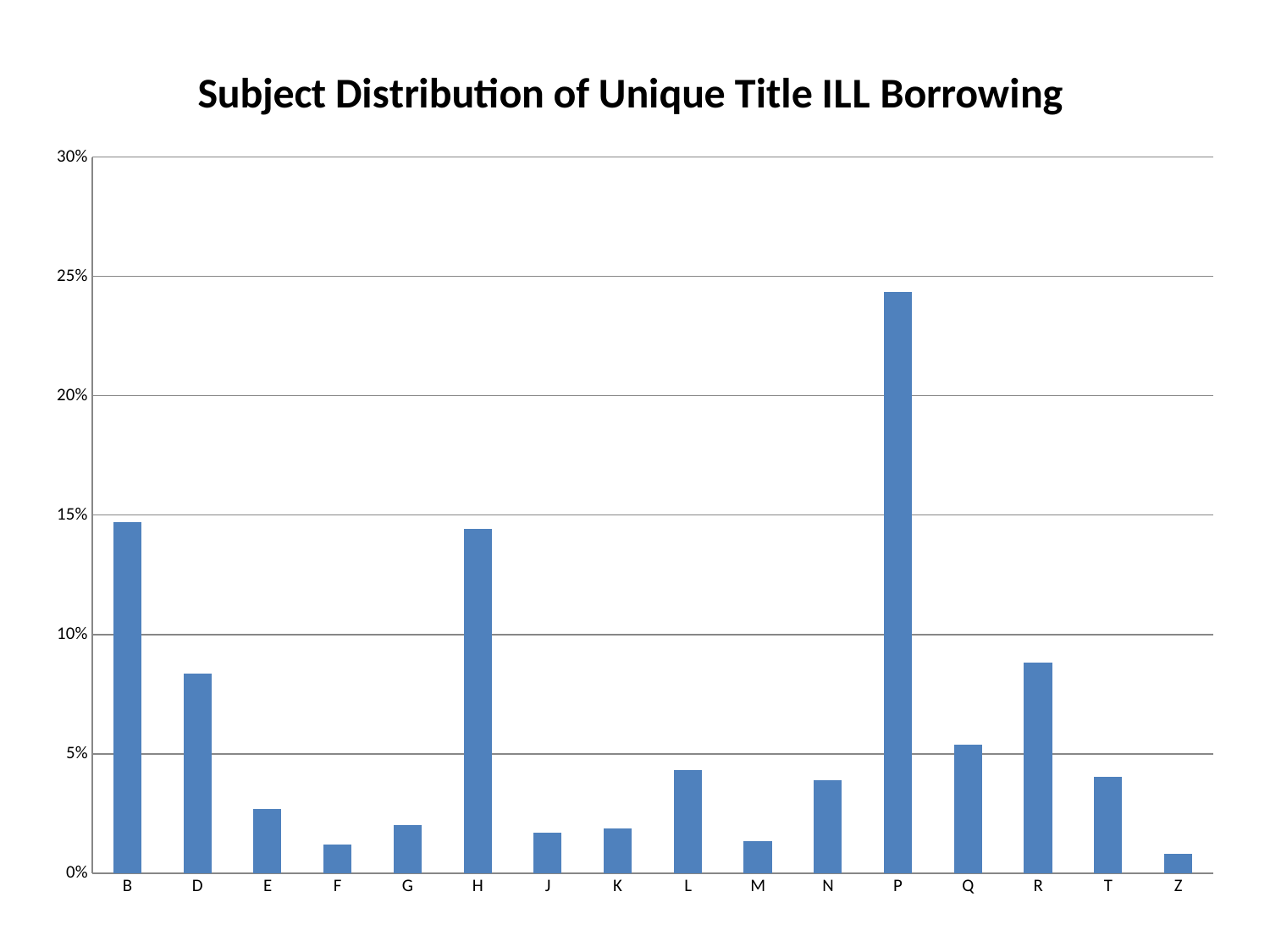

### Chart: Subject Distribution of Unique Title ILL Borrowing

| Category |  |
|---|---|
| B | 0.14699932569116655 |
| D | 0.08361429534726905 |
| E | 0.026972353337828724 |
| F | 0.012137559002022926 |
| G | 0.020229265003371546 |
| H | 0.14430209035738367 |
| J | 0.016857720836142953 |
| K | 0.018880647336480108 |
| L | 0.04315576534052596 |
| M | 0.013486176668914362 |
| N | 0.03910991233985165 |
| P | 0.24342548887390425 |
| Q | 0.05394470667565745 |
| R | 0.08833445718138908 |
| T | 0.04045853000674309 |
| Z | 0.008091706001348618 |